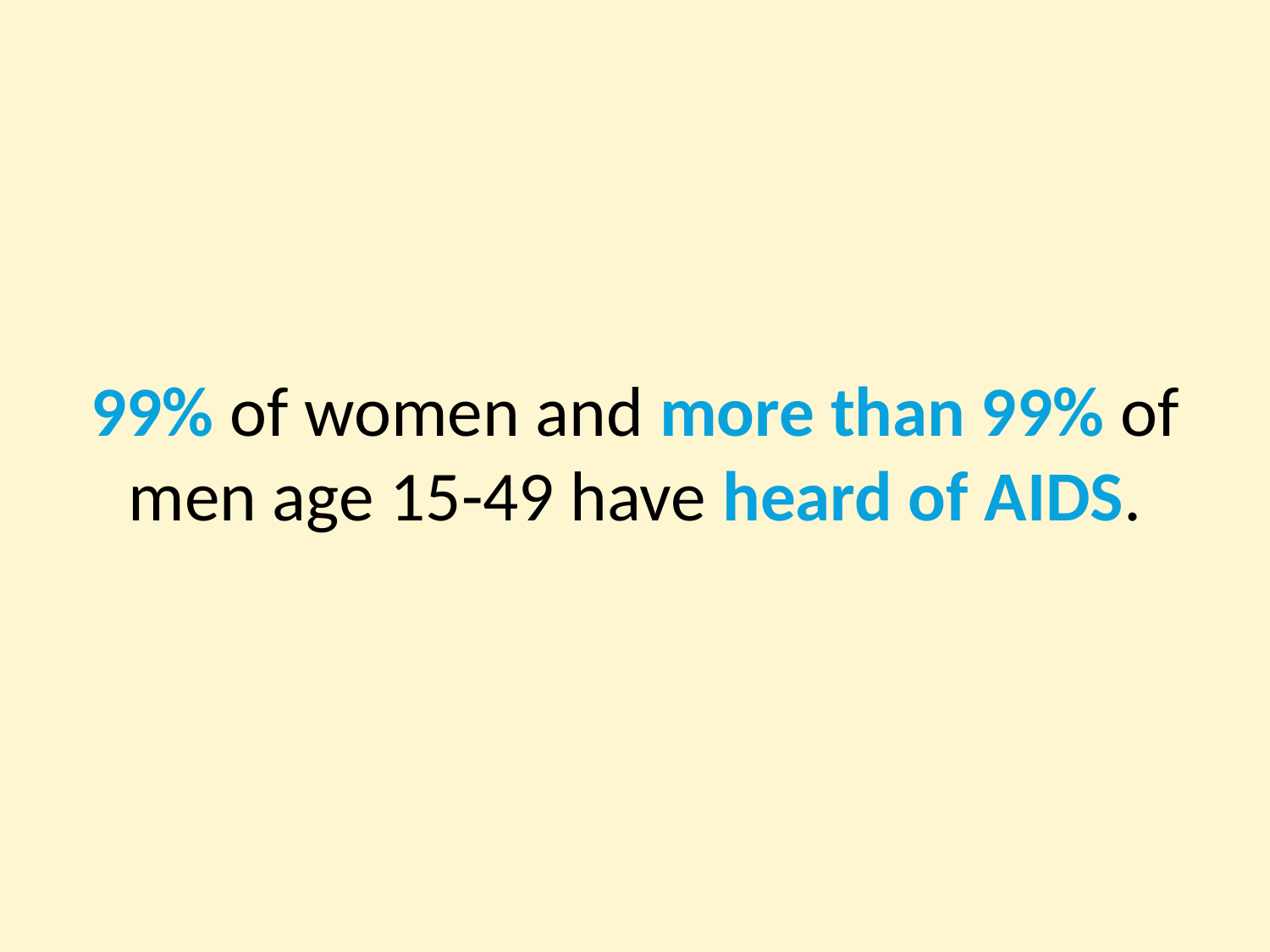

99% of women and more than 99% of men age 15-49 have heard of AIDS.